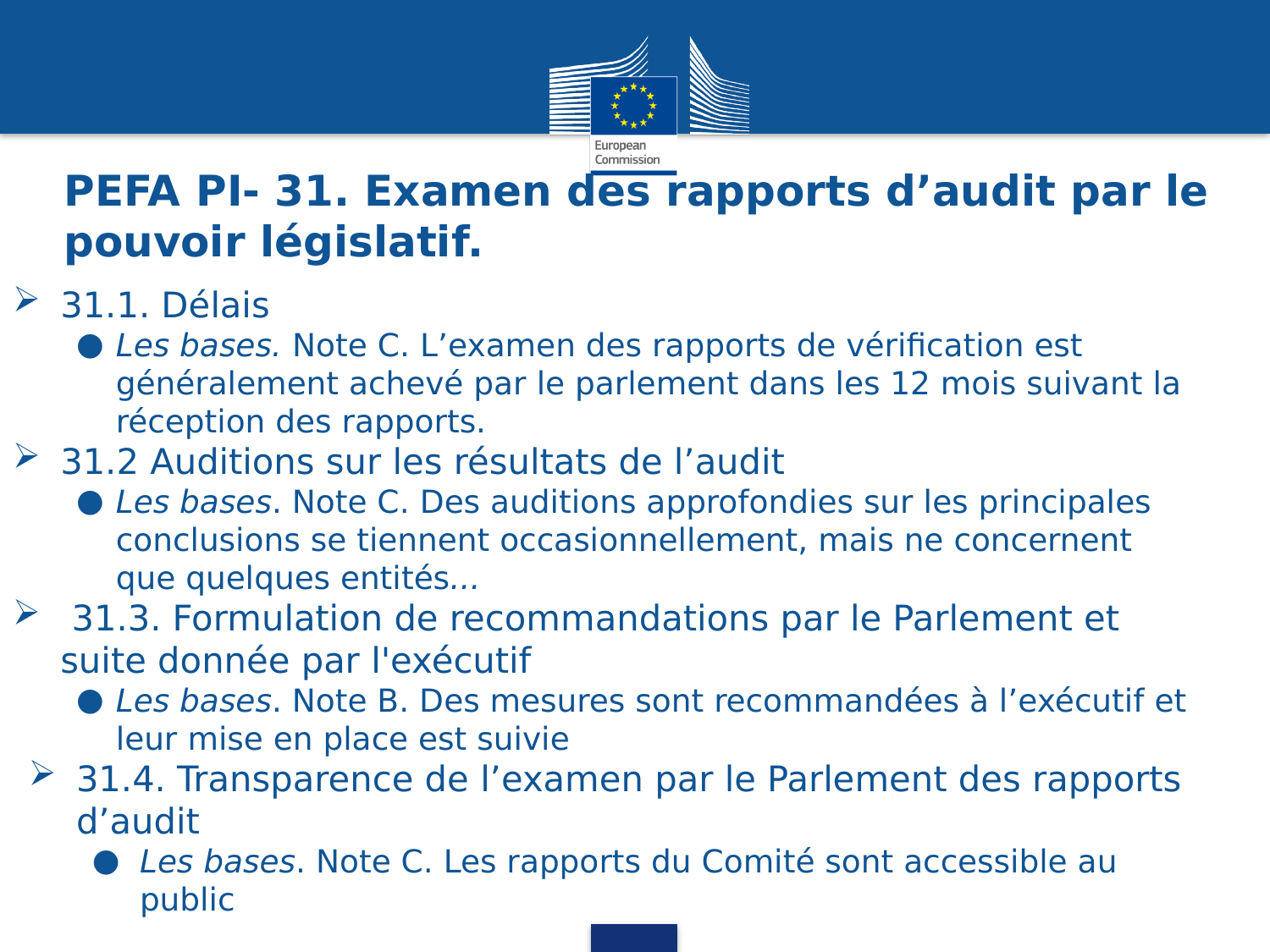

# PEFA PI- 31. Examen des rapports d’audit par le pouvoir législatif.
31.1. Délais
Les bases. Note C. L’examen des rapports de vérification est généralement achevé par le parlement dans les 12 mois suivant la réception des rapports.
31.2 Auditions sur les résultats de l’audit
Les bases. Note C. Des auditions approfondies sur les principales conclusions se tiennent occasionnellement, mais ne concernent que quelques entités...
 31.3. Formulation de recommandations par le Parlement et suite donnée par l'exécutif
Les bases. Note B. Des mesures sont recommandées à l’exécutif et leur mise en place est suivie
31.4. Transparence de l’examen par le Parlement des rapports d’audit
Les bases. Note C. Les rapports du Comité sont accessible au public